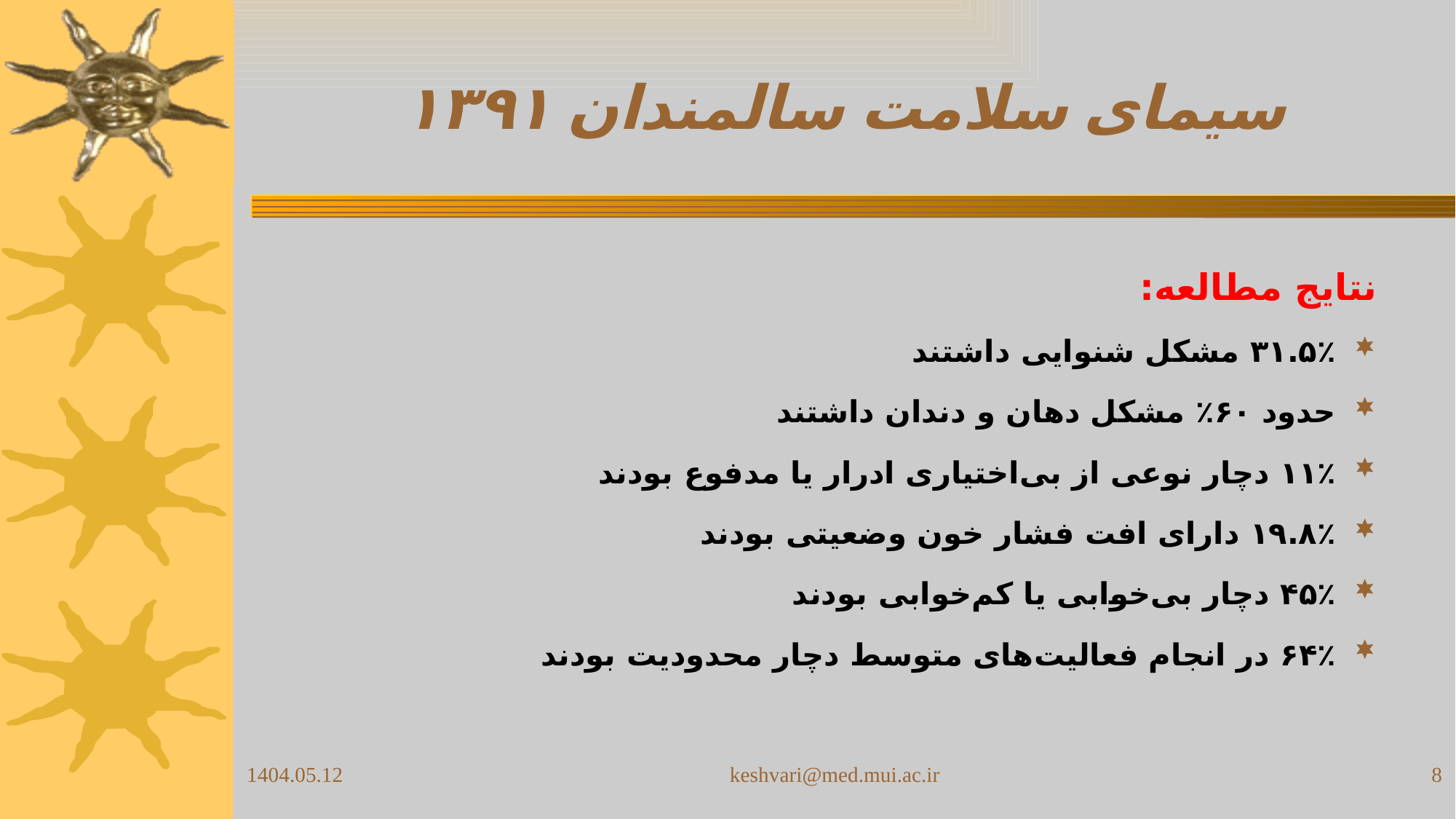

# سیمای سلامت سالمندان ۱۳۹۱
نتایج مطالعه:
۳۱.۵٪ مشکل شنوایی داشتند
حدود ۶۰٪ مشکل دهان و دندان داشتند
۱۱٪ دچار نوعی از بی‌اختیاری ادرار یا مدفوع بودند
۱۹.۸٪ دارای افت فشار خون وضعیتی بودند
۴۵٪ دچار بی‌خوابی یا کم‌خوابی بودند
۶۴٪ در انجام فعالیت‌های متوسط دچار محدودیت بودند

1404.05.12
keshvari@med.mui.ac.ir
8